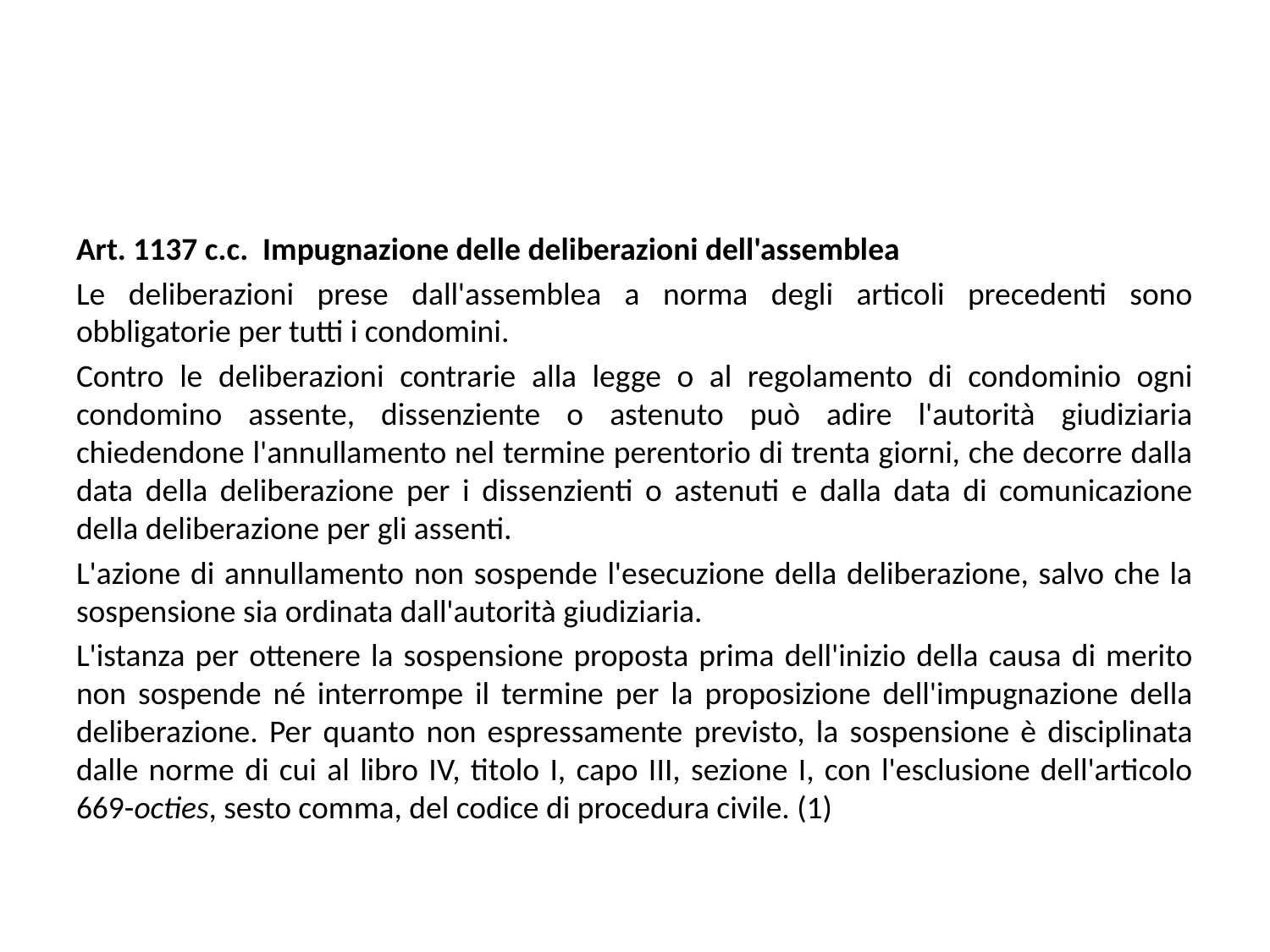

Art. 1137 c.c.  Impugnazione delle deliberazioni dell'assemblea
Le deliberazioni prese dall'assemblea a norma degli articoli precedenti sono obbligatorie per tutti i condomini.
Contro le deliberazioni contrarie alla legge o al regolamento di condominio ogni condomino assente, dissenziente o astenuto può adire l'autorità giudiziaria chiedendone l'annullamento nel termine perentorio di trenta giorni, che decorre dalla data della deliberazione per i dissenzienti o astenuti e dalla data di comunicazione della deliberazione per gli assenti.
L'azione di annullamento non sospende l'esecuzione della deliberazione, salvo che la sospensione sia ordinata dall'autorità giudiziaria.
L'istanza per ottenere la sospensione proposta prima dell'inizio della causa di merito non sospende né interrompe il termine per la proposizione dell'impugnazione della deliberazione. Per quanto non espressamente previsto, la sospensione è disciplinata dalle norme di cui al libro IV, titolo I, capo III, sezione I, con l'esclusione dell'articolo 669-octies, sesto comma, del codice di procedura civile. (1)